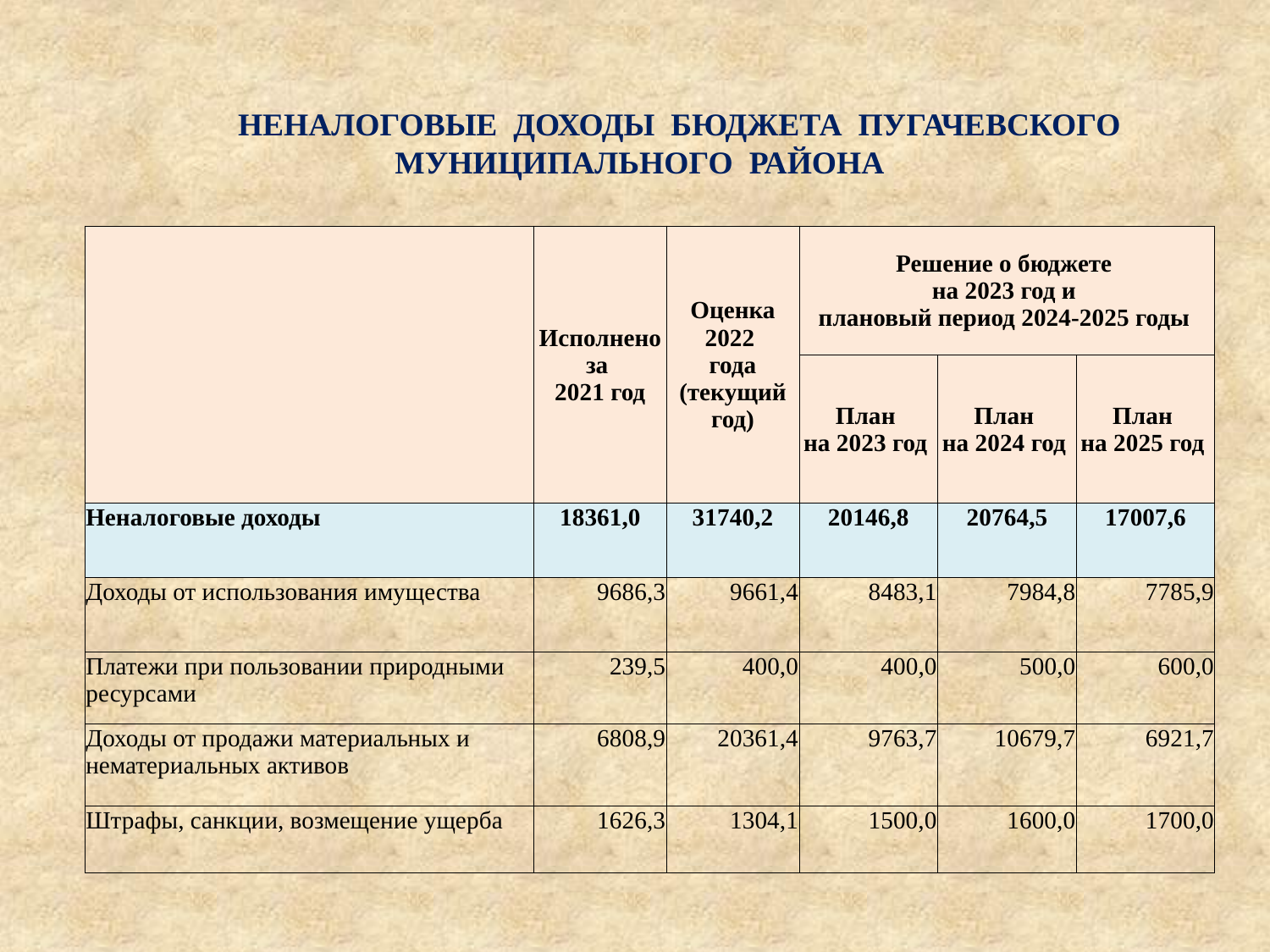

НЕНАЛОГОВЫЕ  ДОХОДЫ  БЮДЖЕТА  ПУГАЧЕВСКОГО МУНИЦИПАЛЬНОГО  РАЙОНА

|  | Исполнено за 2021 год | Оценка 2022 года (текущий год) | Решение о бюджете на 2023 год и плановый период 2024-2025 годы |  |  |
| --- | --- | --- | --- | --- | --- |
|  |  |  | План на 2023 год | План на 2024 год | План на 2025 год |
| Неналоговые доходы | 18361,0 | 31740,2 | 20146,8 | 20764,5 | 17007,6 |
| Доходы от использования имущества | 9686,3 | 9661,4 | 8483,1 | 7984,8 | 7785,9 |
| Платежи при пользовании природными ресурсами | 239,5 | 400,0 | 400,0 | 500,0 | 600,0 |
| Доходы от продажи материальных и нематериальных активов | 6808,9 | 20361,4 | 9763,7 | 10679,7 | 6921,7 |
| Штрафы, санкции, возмещение ущерба | 1626,3 | 1304,1 | 1500,0 | 1600,0 | 1700,0 |